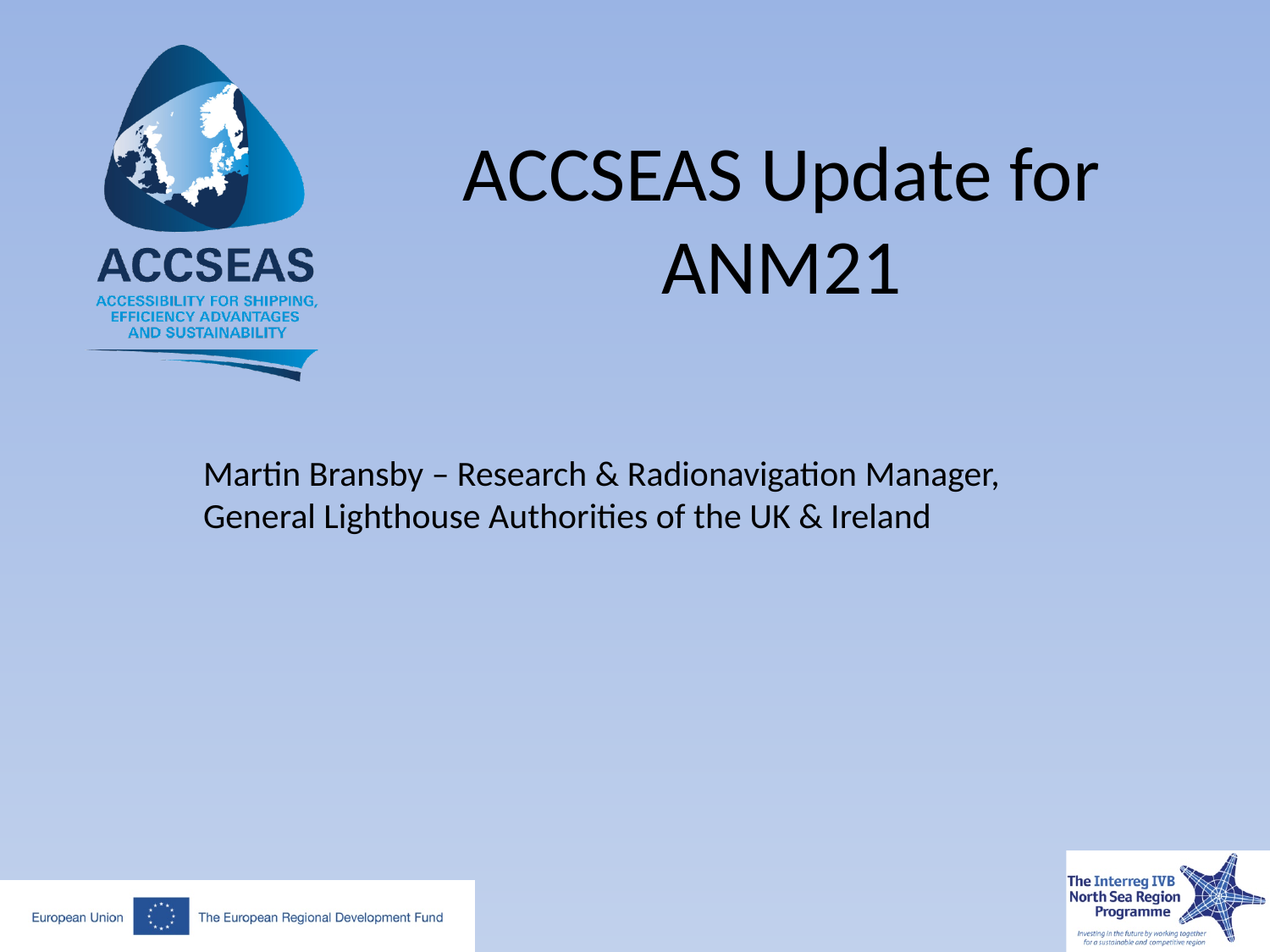

# ACCSEAS Update for ANM21
Martin Bransby – Research & Radionavigation Manager, General Lighthouse Authorities of the UK & Ireland